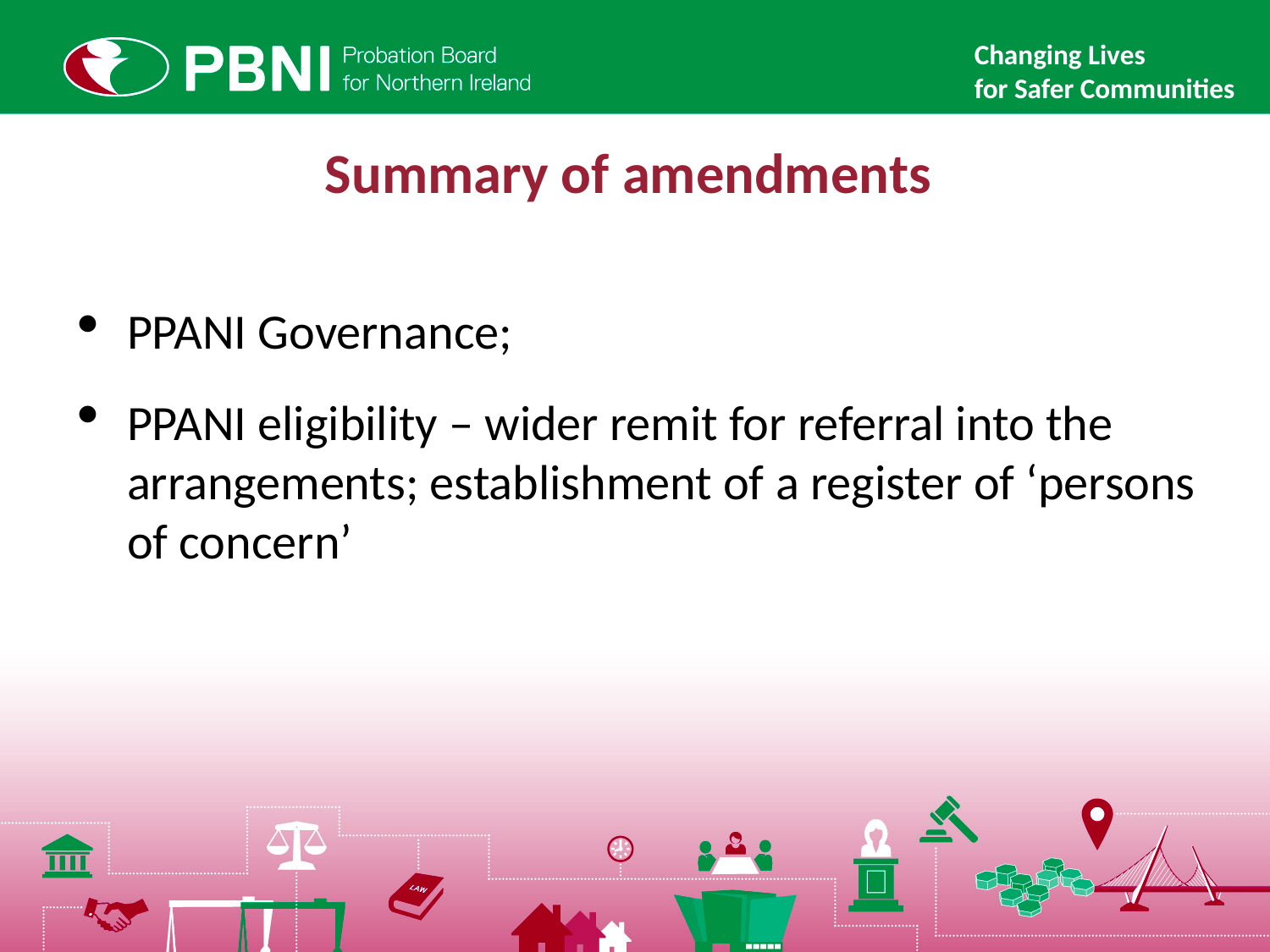

Changing Lives
for Safer Communities
Summary of amendments

PPANI Governance;
PPANI eligibility – wider remit for referral into the arrangements; establishment of a register of ‘persons of concern’